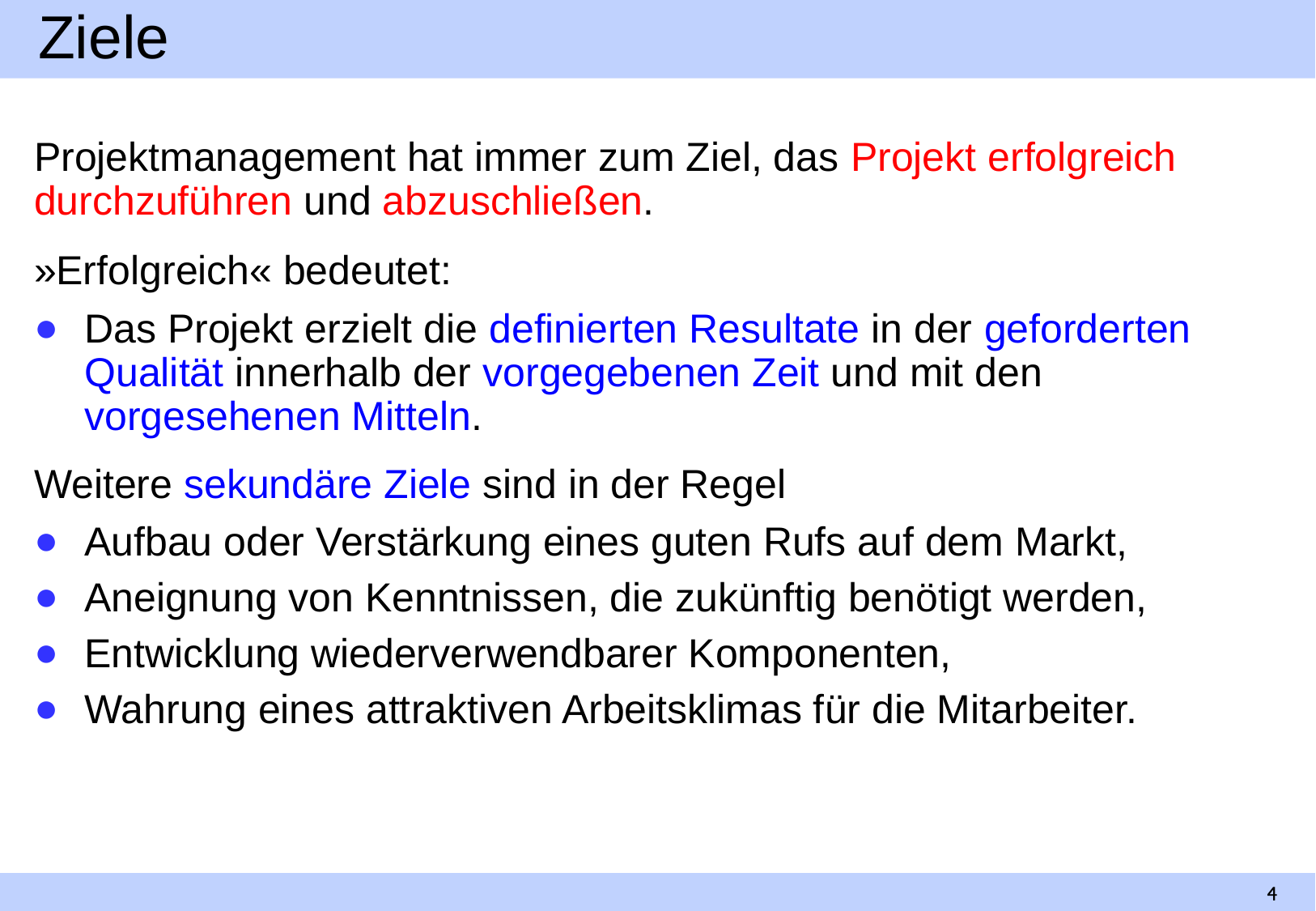

# Ziele
Projektmanagement hat immer zum Ziel, das Projekt erfolgreich durchzuführen und abzuschließen.
»Erfolgreich« bedeutet:
Das Projekt erzielt die definierten Resultate in der geforderten Qualität innerhalb der vorgegebenen Zeit und mit den vorgesehenen Mitteln.
Weitere sekundäre Ziele sind in der Regel
Aufbau oder Verstärkung eines guten Rufs auf dem Markt,
Aneignung von Kenntnissen, die zukünftig benötigt werden,
Entwicklung wiederverwendbarer Komponenten,
Wahrung eines attraktiven Arbeitsklimas für die Mitarbeiter.

4